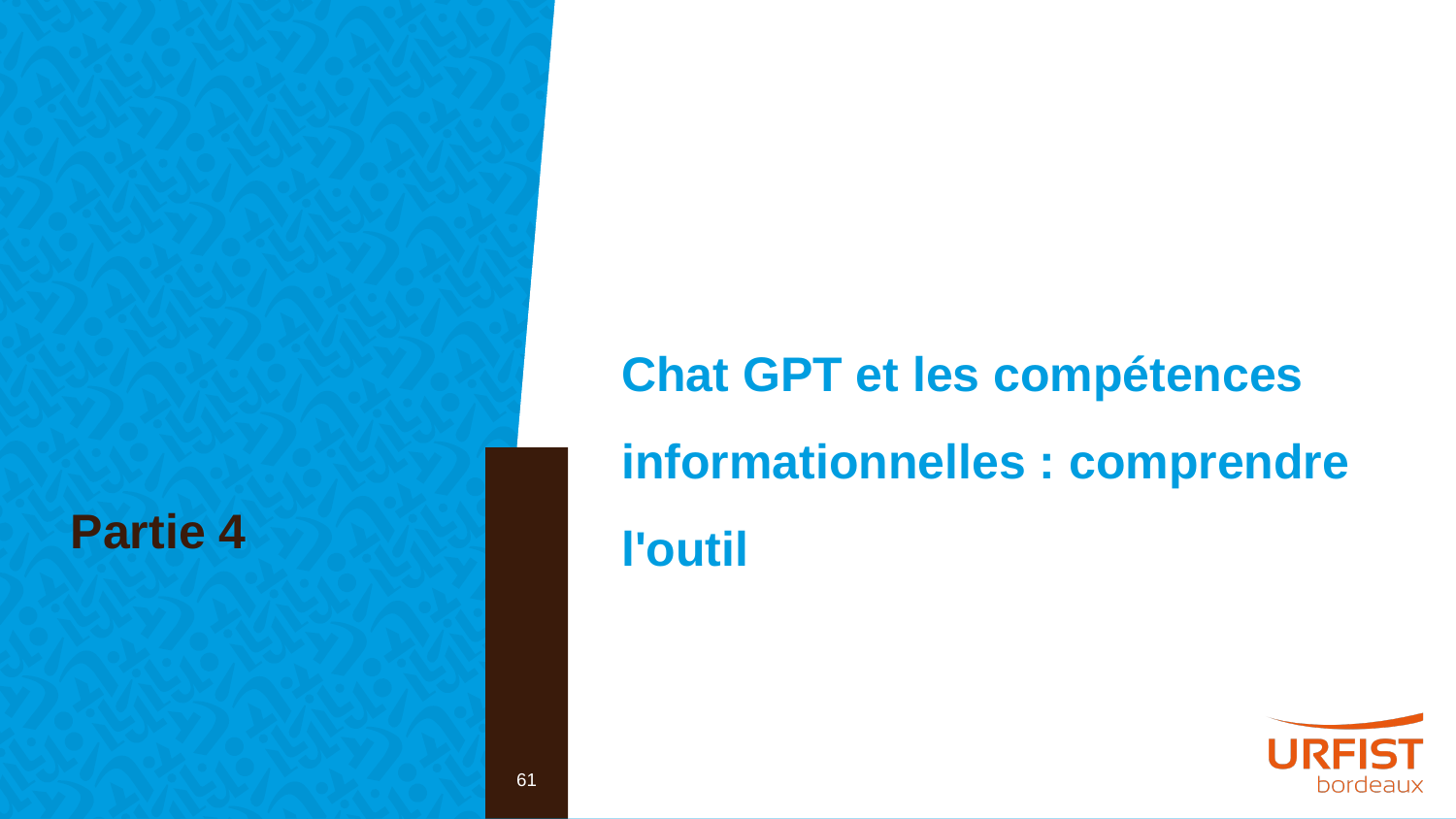

Partie 4

Chat GPT et les compétences informationnelles : comprendre l'outil
61